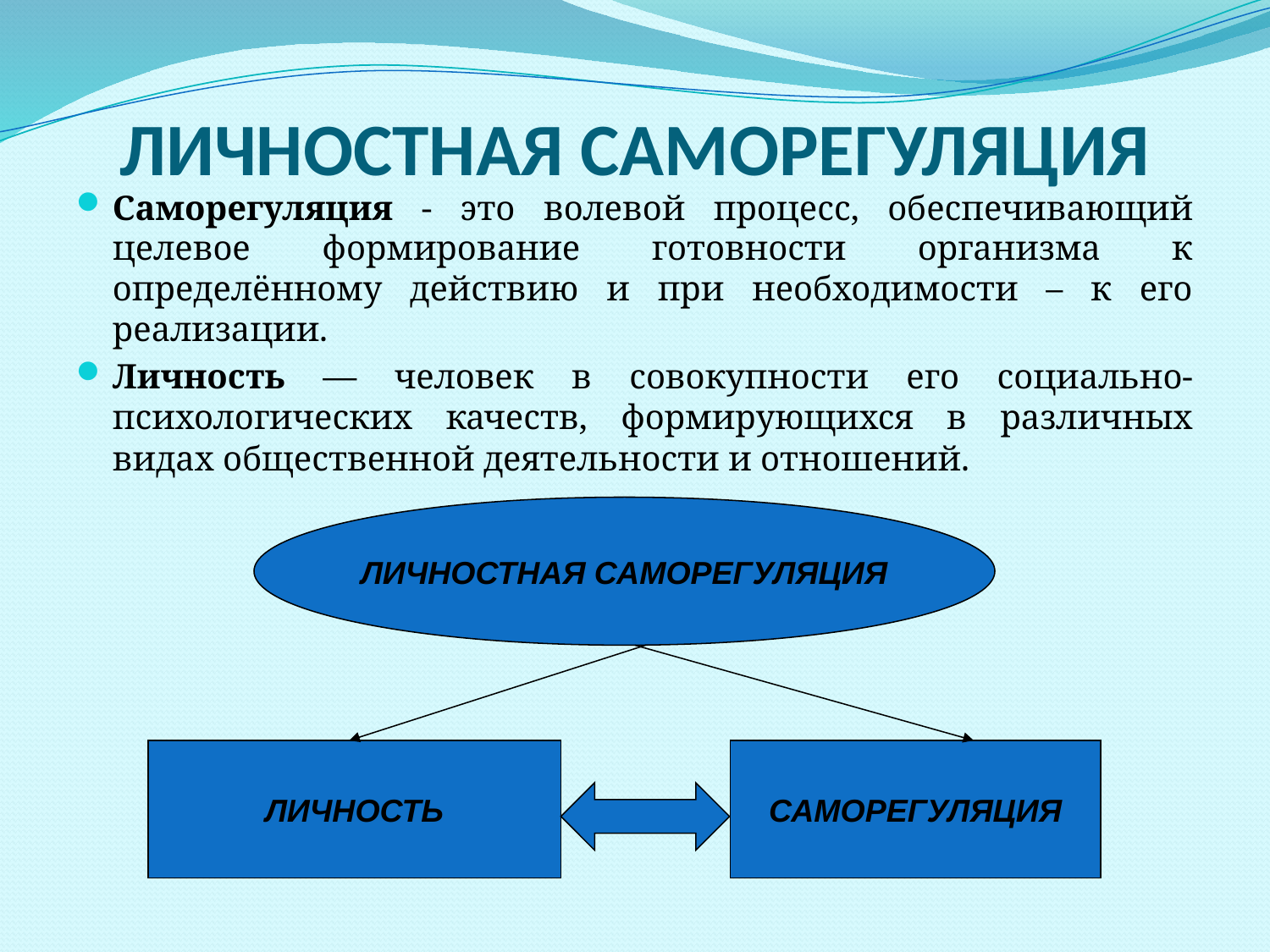

# ЛИЧНОСТНАЯ САМОРЕГУЛЯЦИЯ
Саморегуляция - это волевой процесс, обеспечивающий целевое формирование готовности организма к определённому действию и при необходимости – к его реализации.
Личность — человек в совокупности его социально-психологических качеств, формирующихся в различных видах общественной деятельности и отношений.
ЛИЧНОСТНАЯ САМОРЕГУЛЯЦИЯ

ЛИЧНОСТЬ
САМОРЕГУЛЯЦИЯ